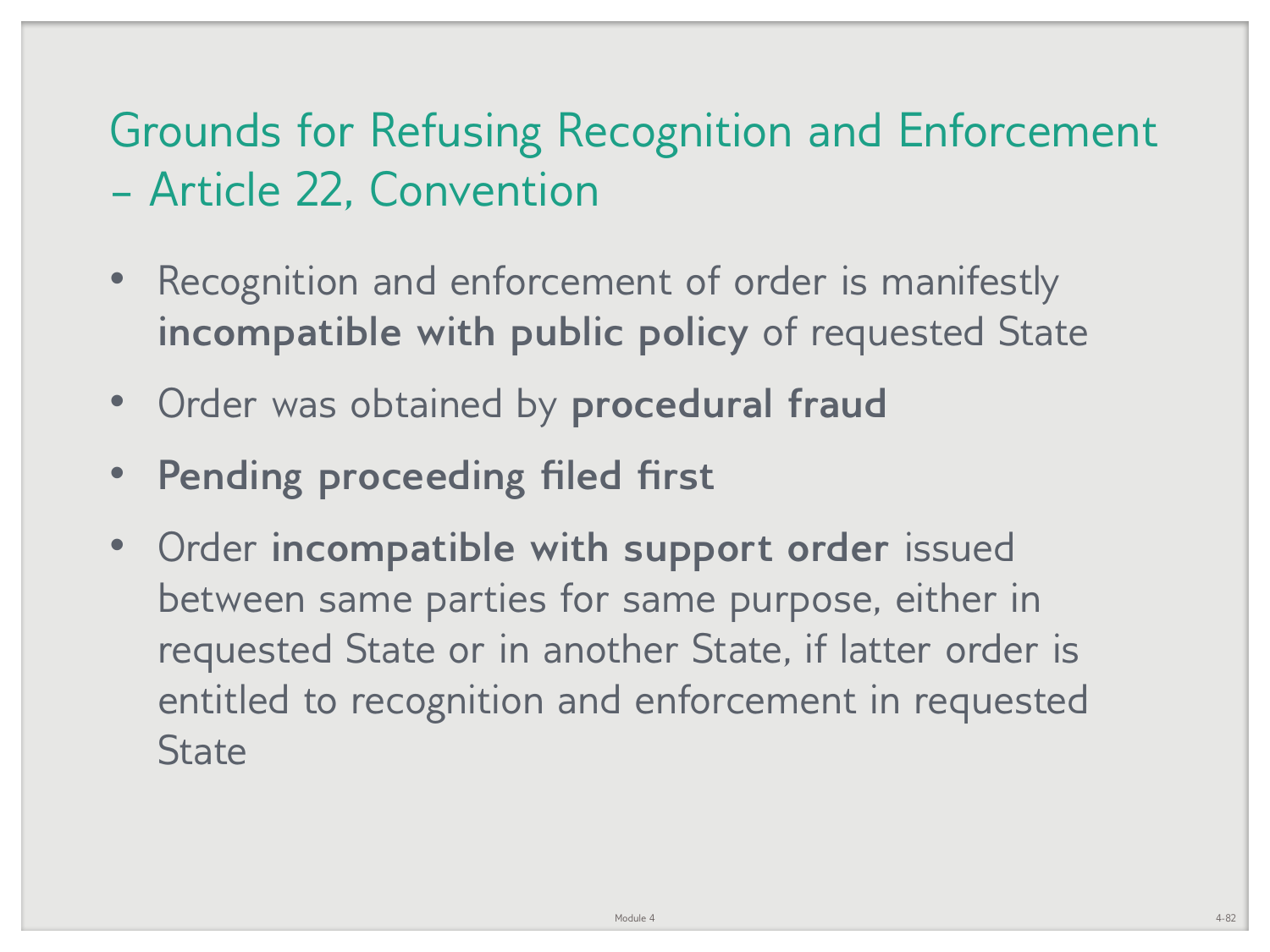

# Grounds for Refusing Recognition and Enforcement – Article 22, Convention
Recognition and enforcement of order is manifestly incompatible with public policy of requested State
Order was obtained by procedural fraud
Pending proceeding filed first
Order incompatible with support order issued between same parties for same purpose, either in requested State or in another State, if latter order is entitled to recognition and enforcement in requested State

Module 4
4-82